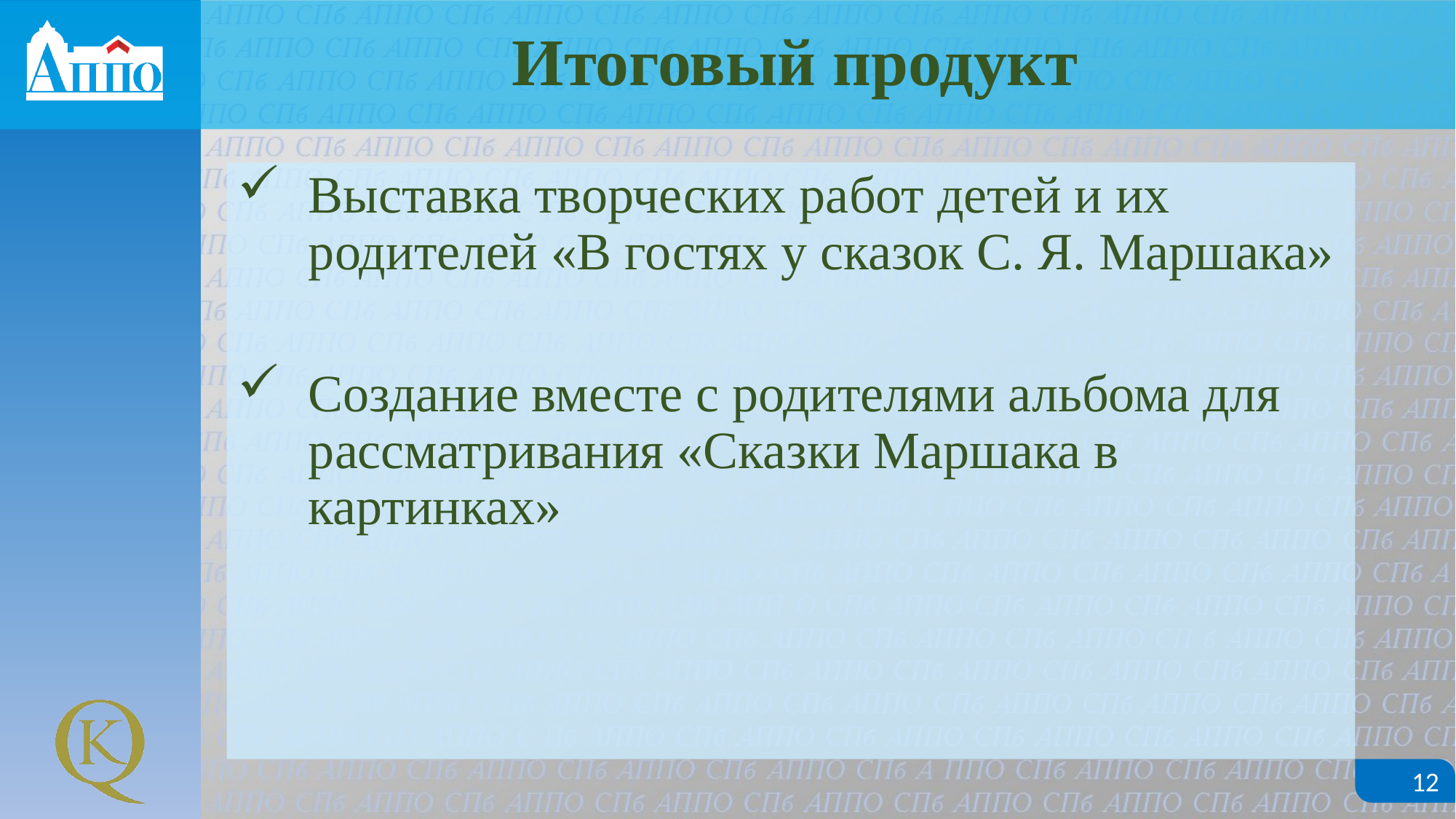

# Итоговый продукт
Выставка творческих работ детей и их родителей «В гостях у сказок С. Я. Маршака»

Создание вместе с родителями альбома для рассматривания «Сказки Маршака в картинках»

12